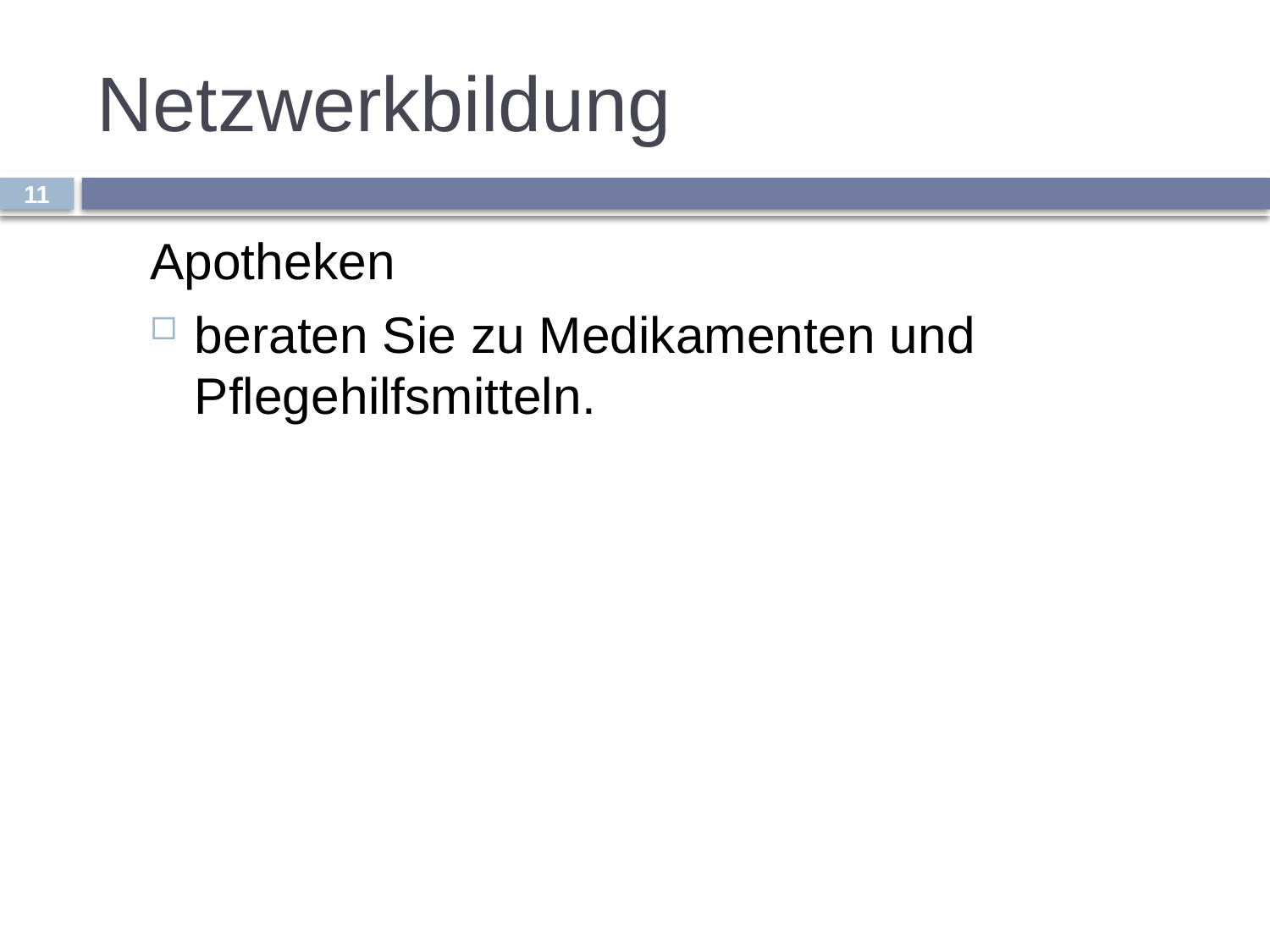

# Netzwerkbildung
11
Apotheken
beraten Sie zu Medikamenten und Pflegehilfsmitteln.